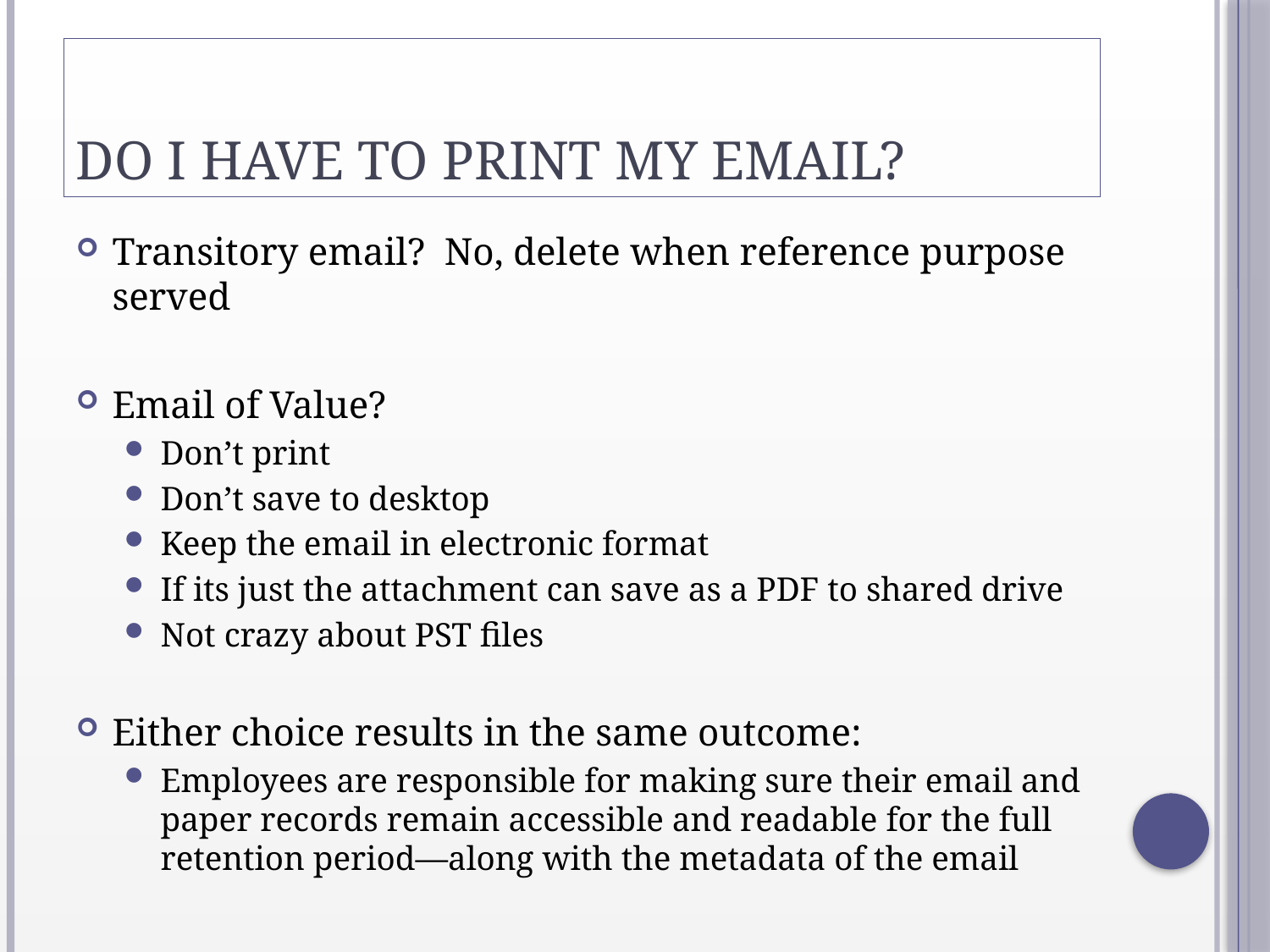

# Do I have to print my email?
Transitory email?  No, delete when reference purpose served

Email of Value?
Don’t print
Don’t save to desktop
Keep the email in electronic format
If its just the attachment can save as a PDF to shared drive
Not crazy about PST files

Either choice results in the same outcome:
Employees are responsible for making sure their email and paper records remain accessible and readable for the full retention period—along with the metadata of the email